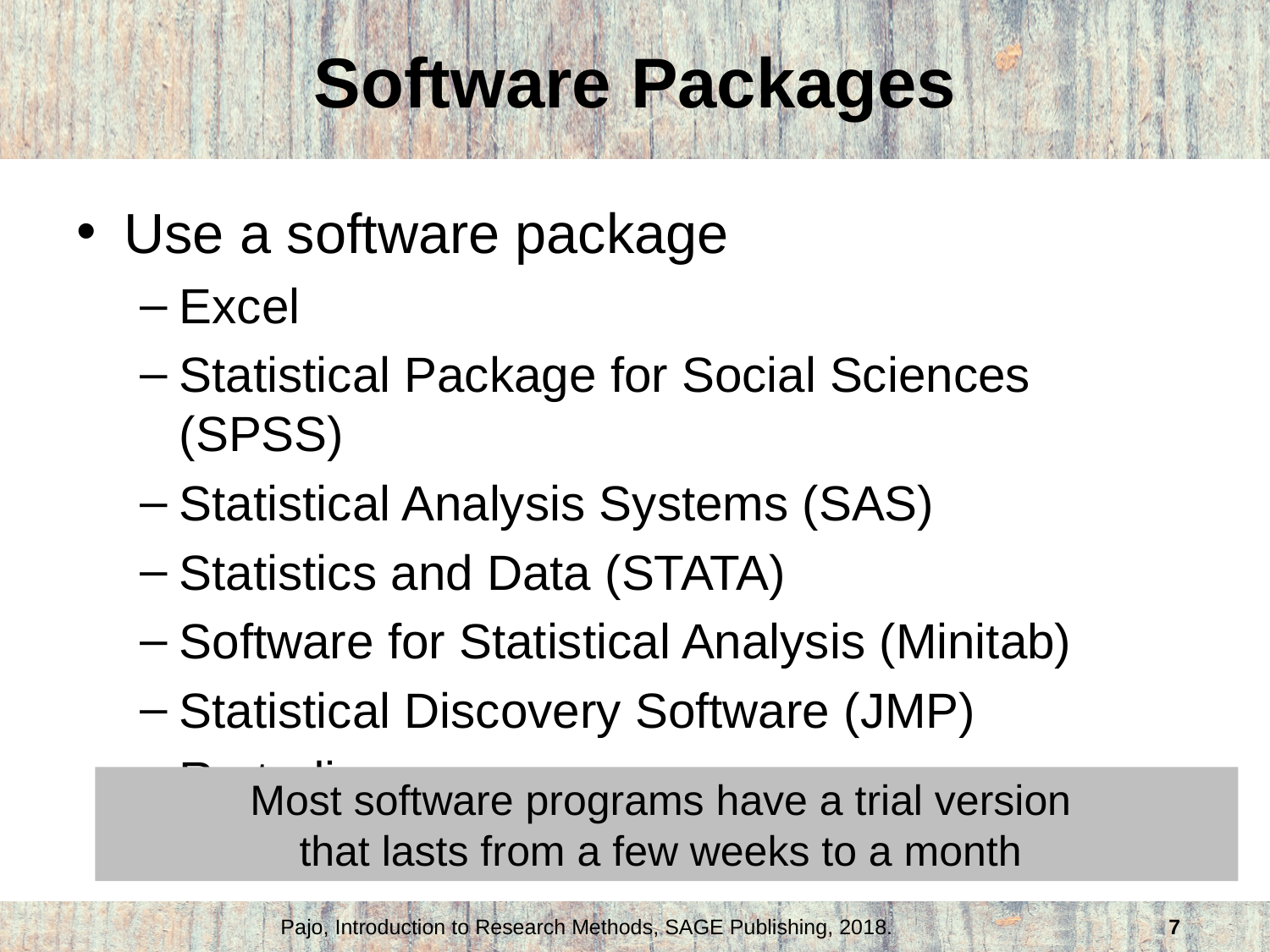

# Software Packages
Use a software package
Excel
Statistical Package for Social Sciences (SPSS)
Statistical Analysis Systems (SAS)
Statistics and Data (STATA)
Software for Statistical Analysis (Minitab)
Statistical Discovery Software (JMP)
R-studio
Most software programs have a trial version
that lasts from a few weeks to a month
Pajo, Introduction to Research Methods, SAGE Publishing, 2018.
7